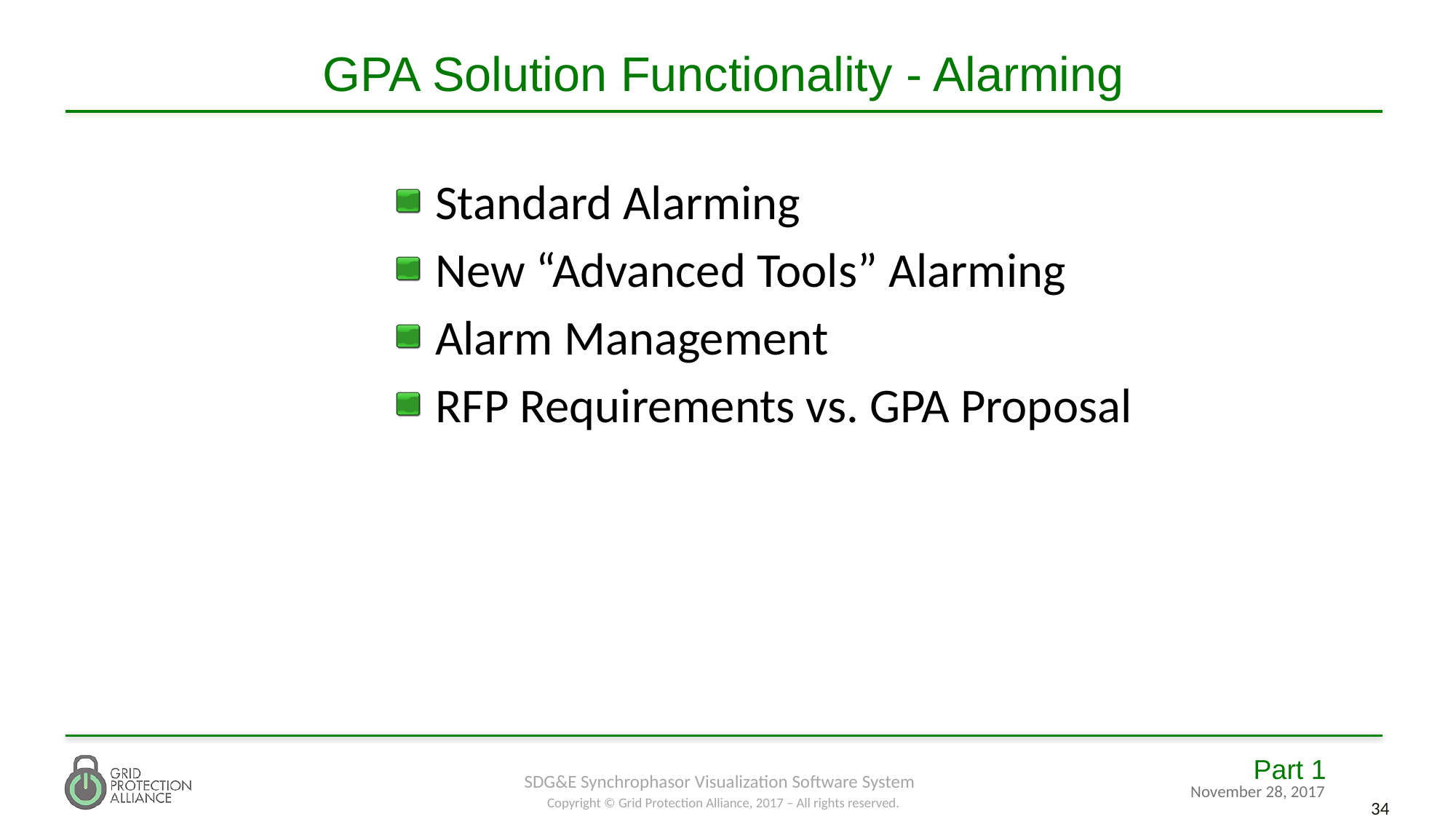

# GPA Solution Functionality - Alarming
Standard Alarming
New “Advanced Tools” Alarming
Alarm Management
RFP Requirements vs. GPA Proposal

Part 1
November 28, 2017
SDG&E Synchrophasor Visualization Software System